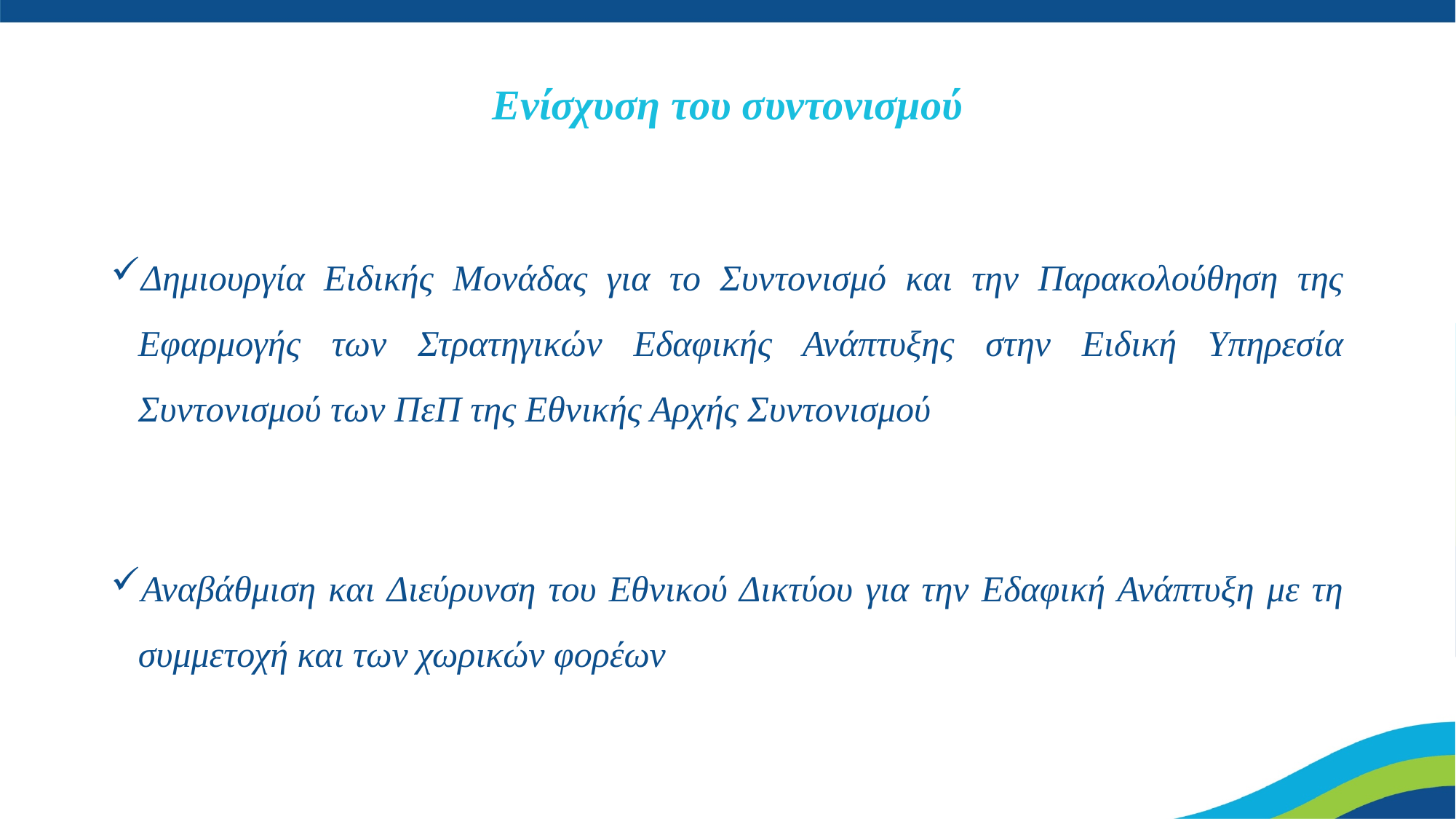

# Ενίσχυση του συντονισμού

Δημιουργία Ειδικής Μονάδας για το Συντονισμό και την Παρακολούθηση της Εφαρμογής των Στρατηγικών Εδαφικής Ανάπτυξης στην Ειδική Υπηρεσία Συντονισμού των ΠεΠ της Εθνικής Αρχής Συντονισμού

Αναβάθμιση και Διεύρυνση του Εθνικού Δικτύου για την Εδαφική Ανάπτυξη με τη συμμετοχή και των χωρικών φορέων